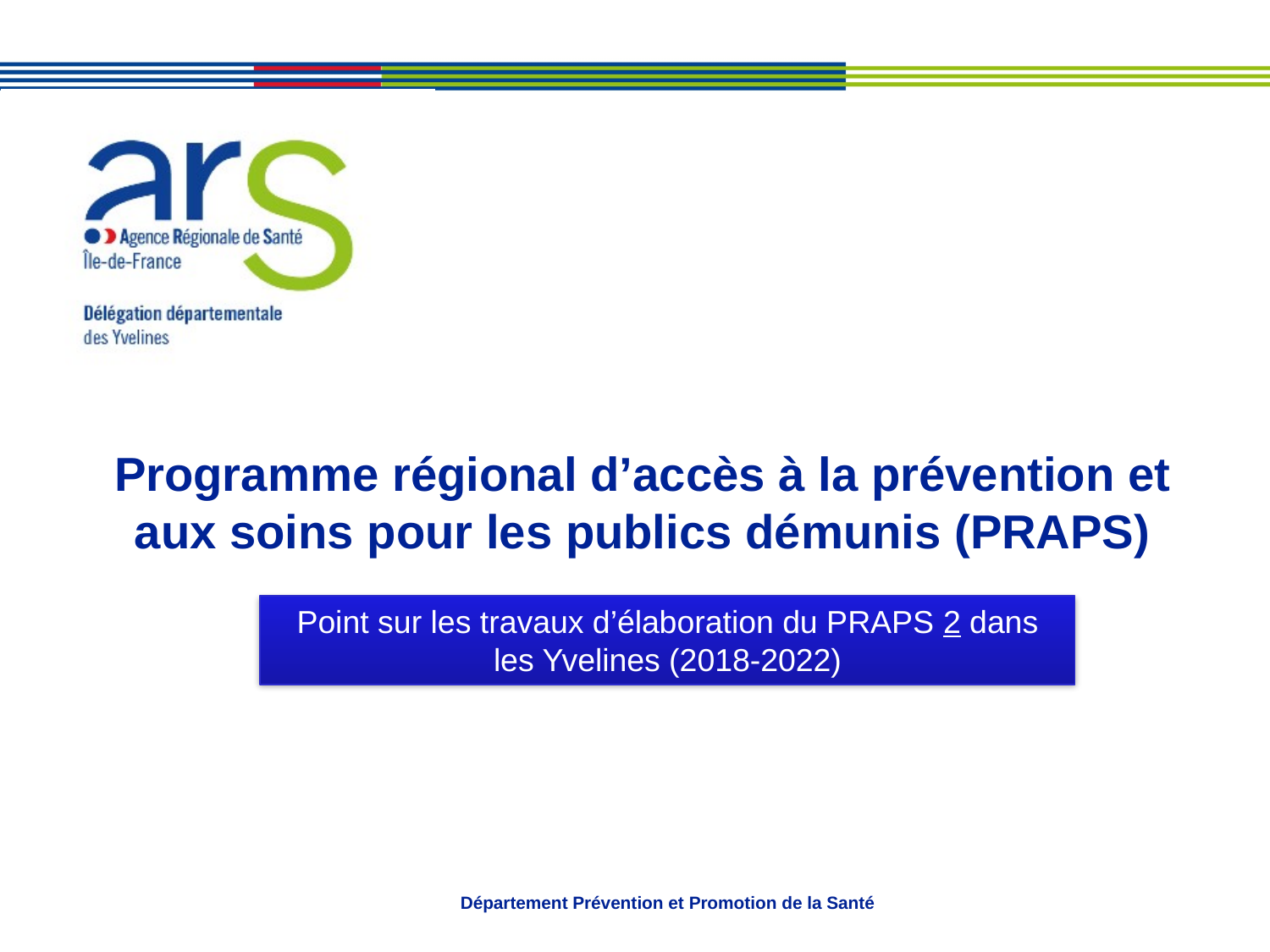

# Programme régional d’accès à la prévention et aux soins pour les publics démunis (PRAPS)
Point sur les travaux d’élaboration du PRAPS 2 dans les Yvelines (2018-2022)

Département Prévention et Promotion de la Santé